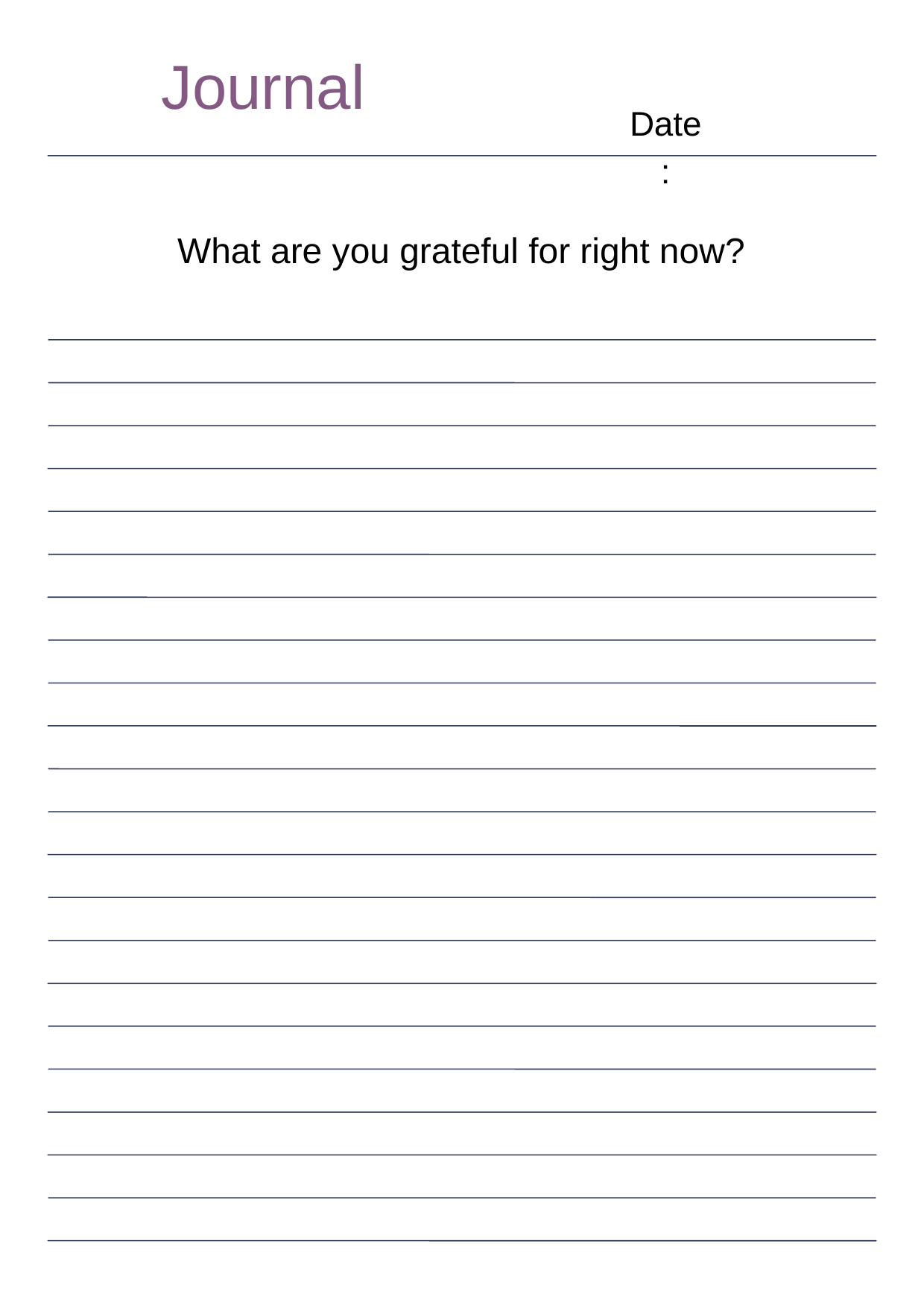

Journal
Date:

What are you grateful for right now?